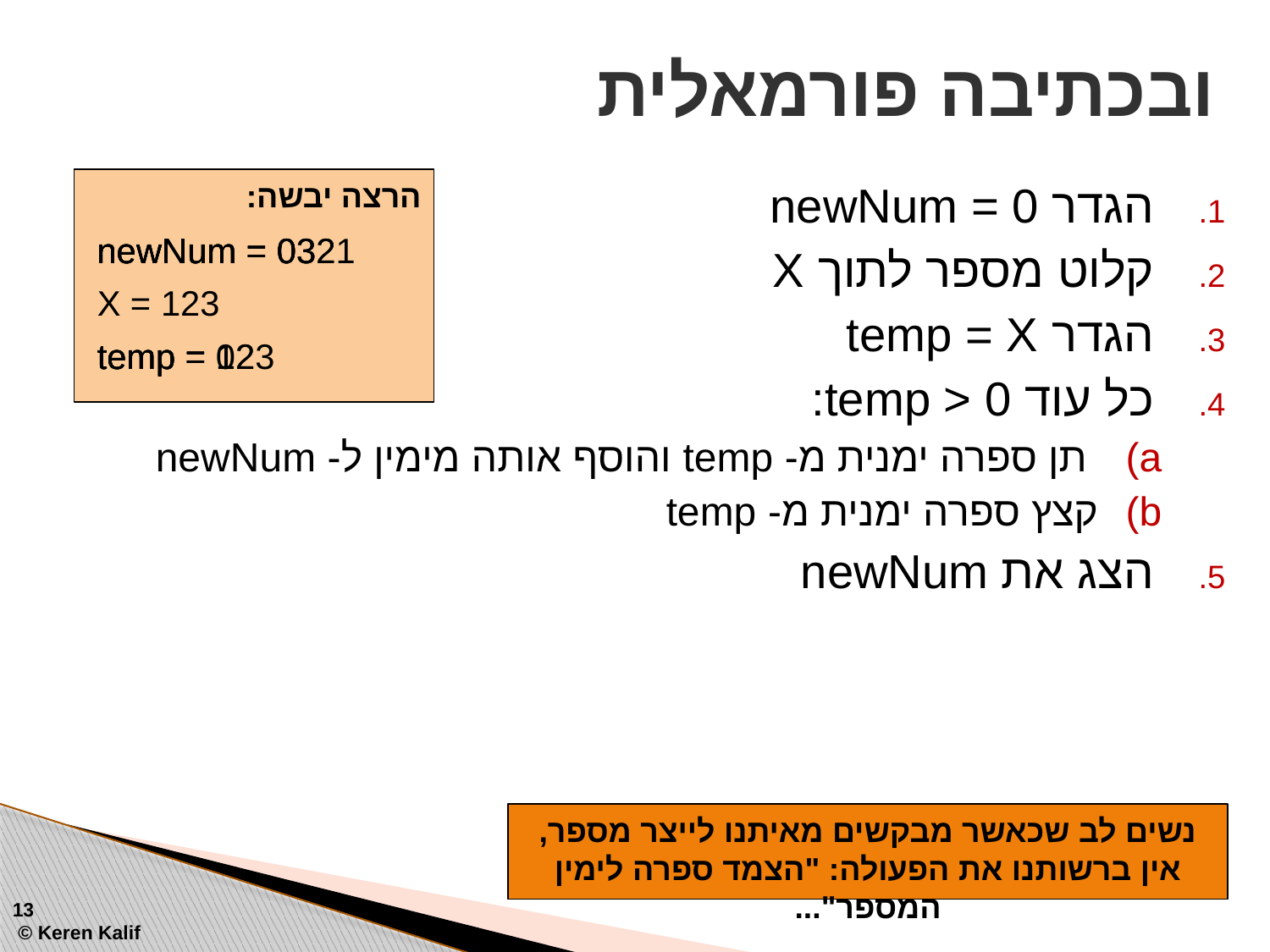

# ובכתיבה פורמאלית
הגדר newNum = 0
קלוט מספר לתוך X
הגדר temp = X
כל עוד temp > 0:
 תן ספרה ימנית מ- temp והוסף אותה מימין ל- newNum
קצץ ספרה ימנית מ- temp
הצג את newNum
הרצה יבשה:
newNum = 0
newNum = 03
newNum = 032
newNum = 0321
X = 123
temp = 123
temp = 12
temp = 1
temp = 0
נשים לב שכאשר מבקשים מאיתנו לייצר מספר, אין ברשותנו את הפעולה: "הצמד ספרה לימין המספר"...
13
 © Keren Kalif